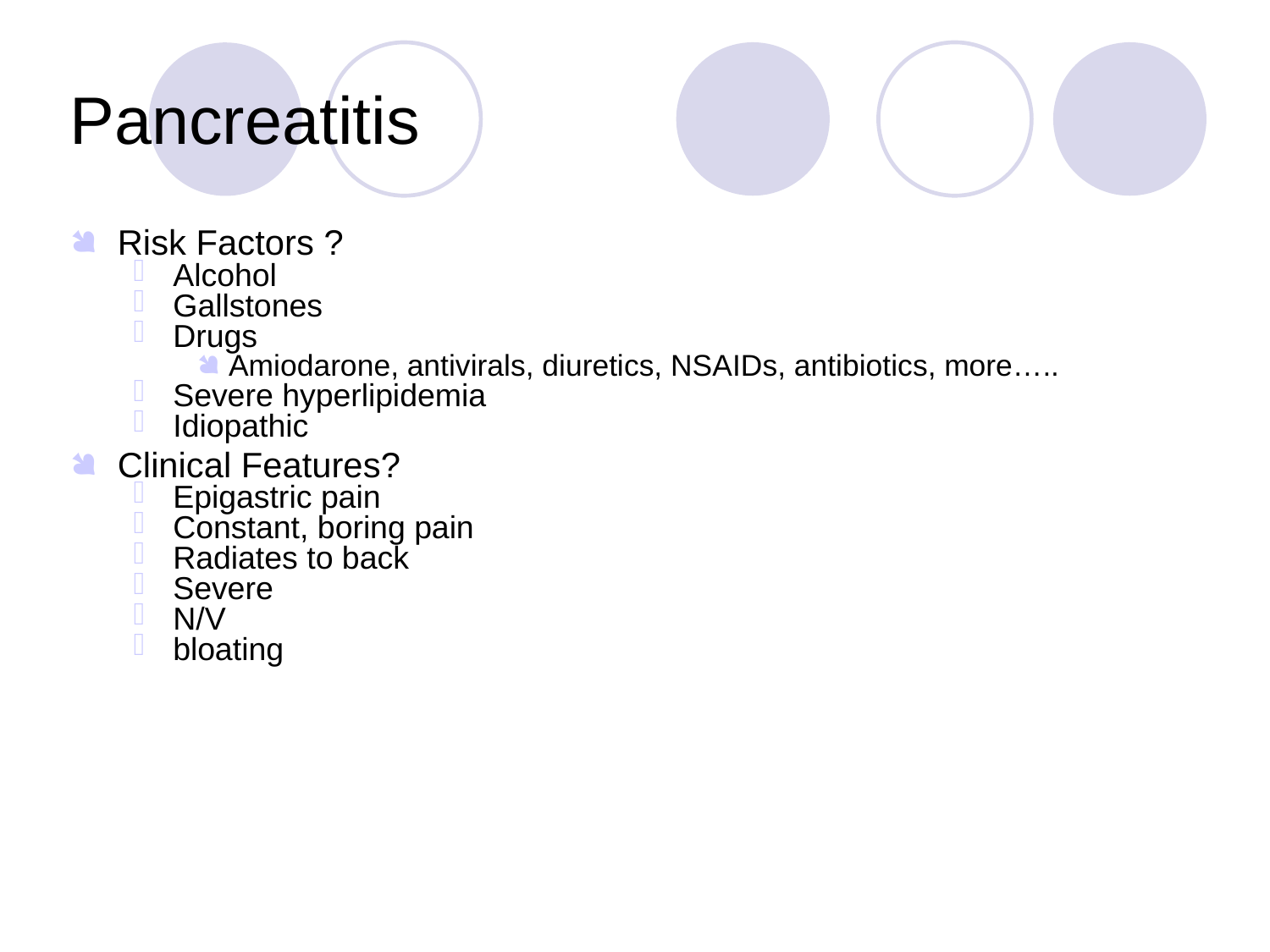

Pancreatitis
Risk Factors ?
Alcohol
Gallstones
Drugs
Amiodarone, antivirals, diuretics, NSAIDs, antibiotics, more…..
Severe hyperlipidemia
Idiopathic
Clinical Features?
Epigastric pain
Constant, boring pain
Radiates to back
Severe
N/V
bloating